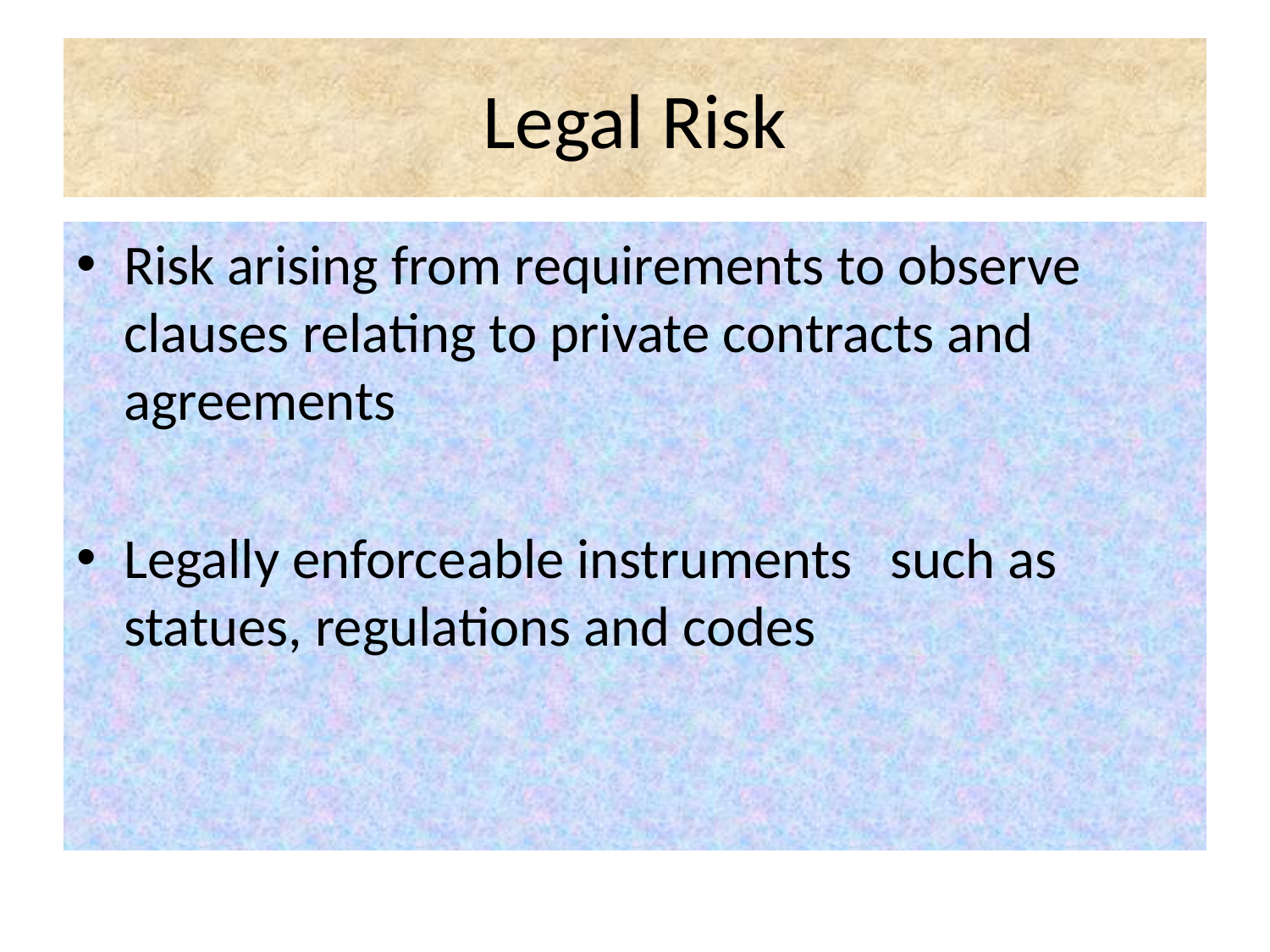

# Legal Risk
Risk arising from requirements to observe clauses relating to private contracts and agreements

Legally enforceable instruments   such as statues, regulations and codes